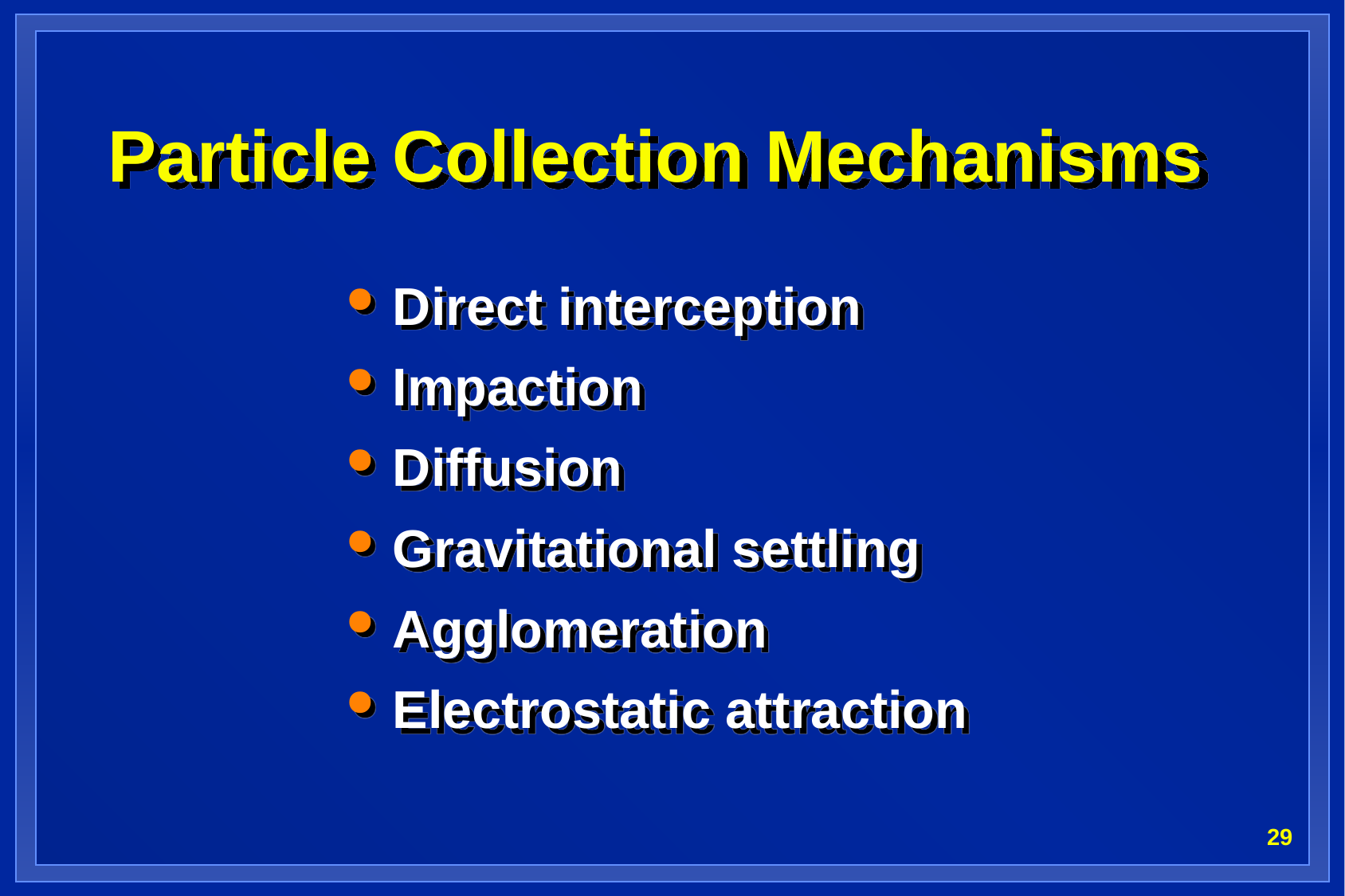

# Particle Collection Mechanisms
Direct interception
Impaction
Diffusion
Gravitational settling
Agglomeration
Electrostatic attraction
29